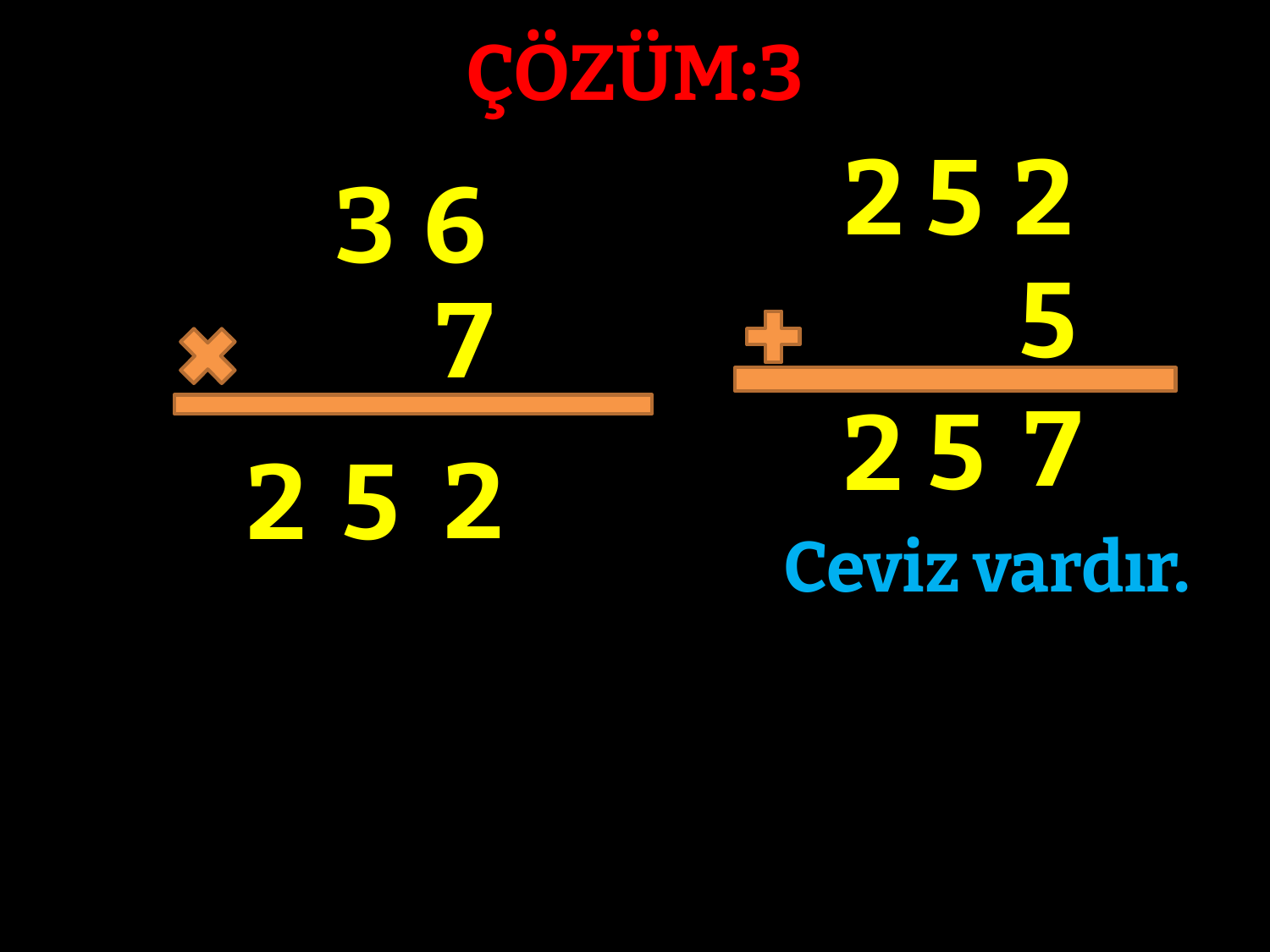

ÇÖZÜM:3
2
2
5
3
6
5
7
#

7
5
2
2
2
5
Ceviz vardır.